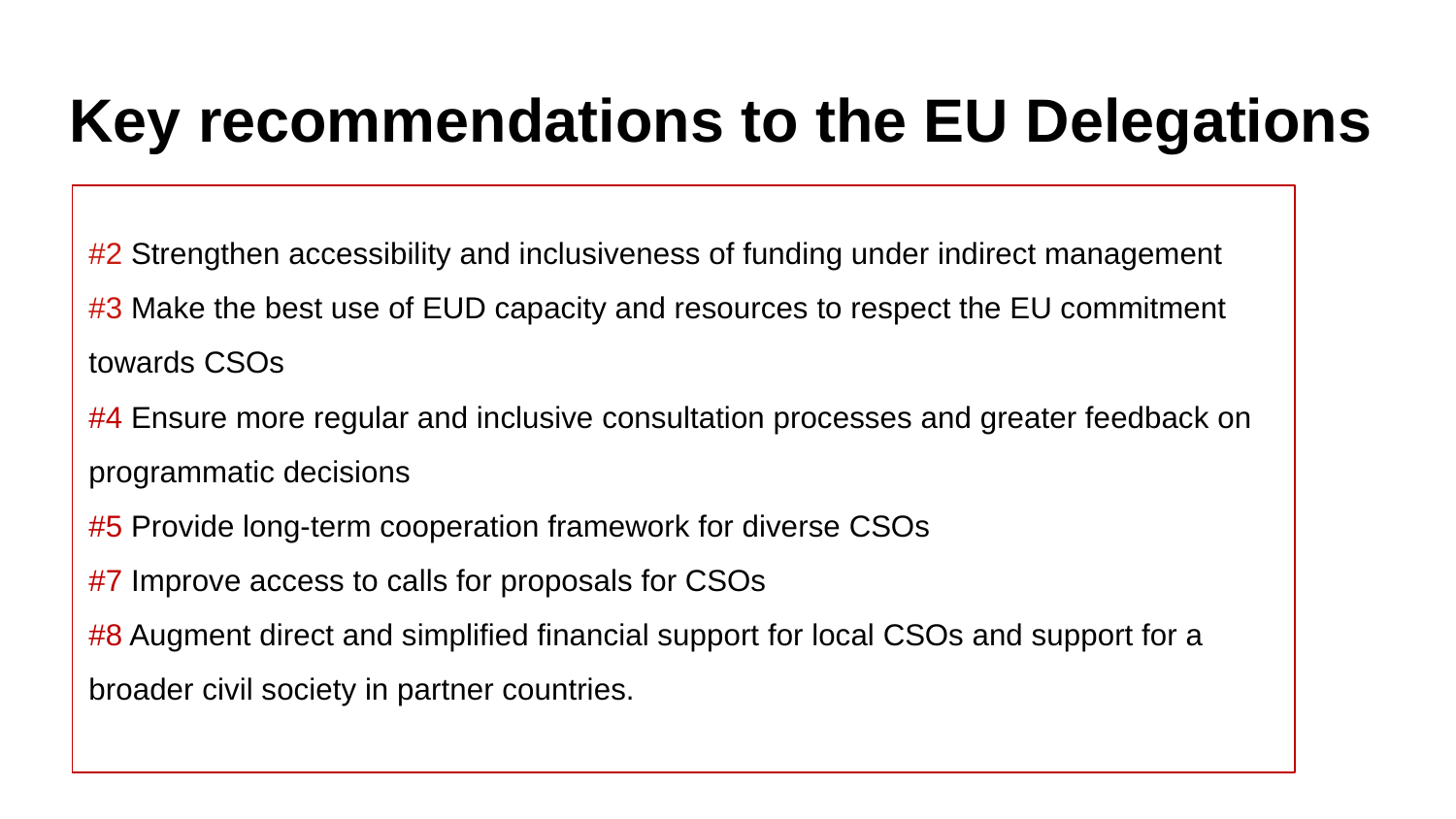

Key recommendations to the EU Delegations

#2 Strengthen accessibility and inclusiveness of funding under indirect management
#3 Make the best use of EUD capacity and resources to respect the EU commitment towards CSOs
#4 Ensure more regular and inclusive consultation processes and greater feedback on programmatic decisions
#5 Provide long-term cooperation framework for diverse CSOs
#7 Improve access to calls for proposals for CSOs
#8 Augment direct and simplified financial support for local CSOs and support for a broader civil society in partner countries.